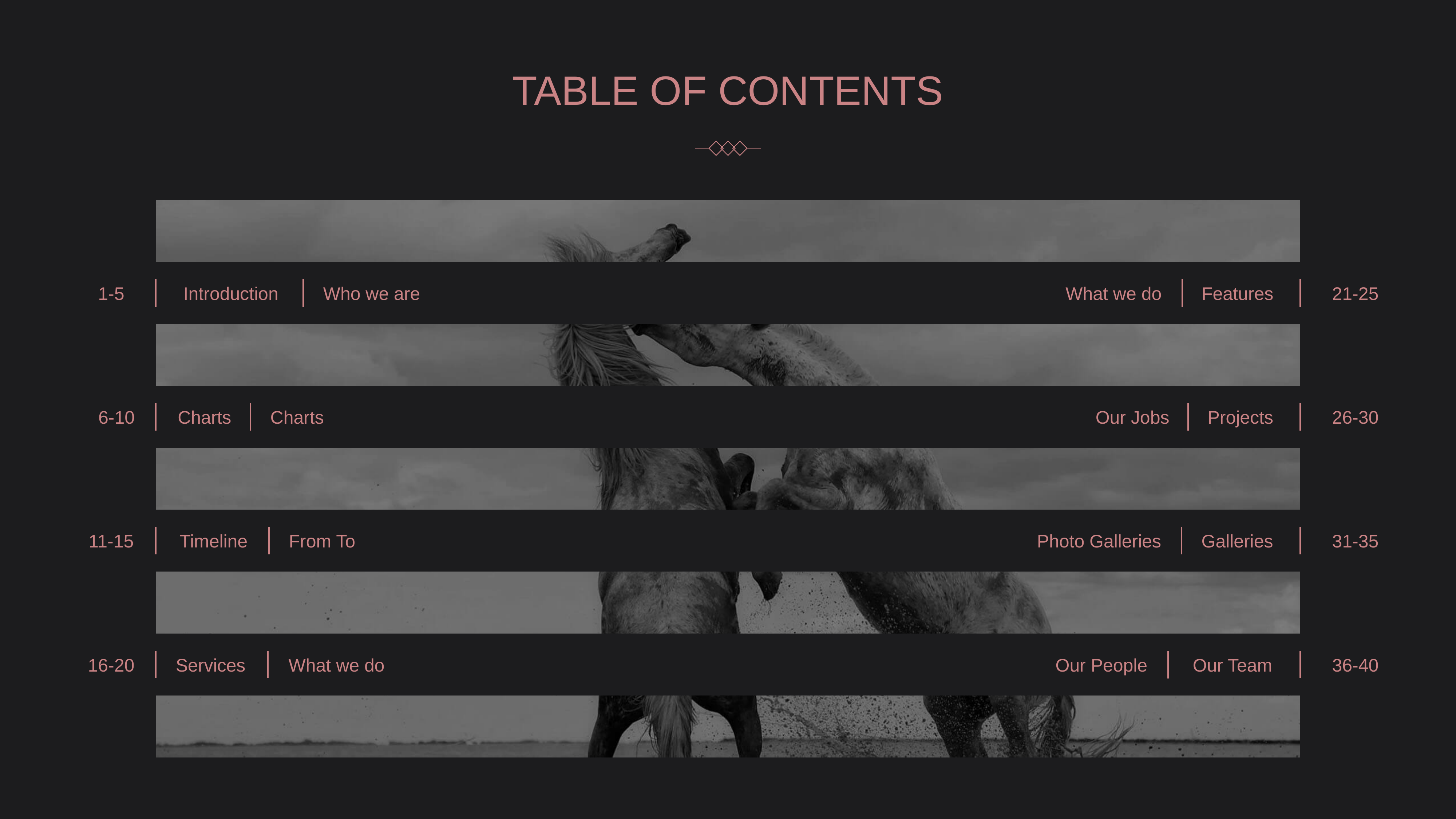

TABLE OF CONTENTS

1-5
21-25
Introduction
Who we are
What we do
Features

6-10
Charts
26-30
Charts
Our Jobs
Projects

11-15
31-35
Timeline
From To
Photo Galleries
Galleries

Services
16-20
36-40
What we do
Our People
Our Team